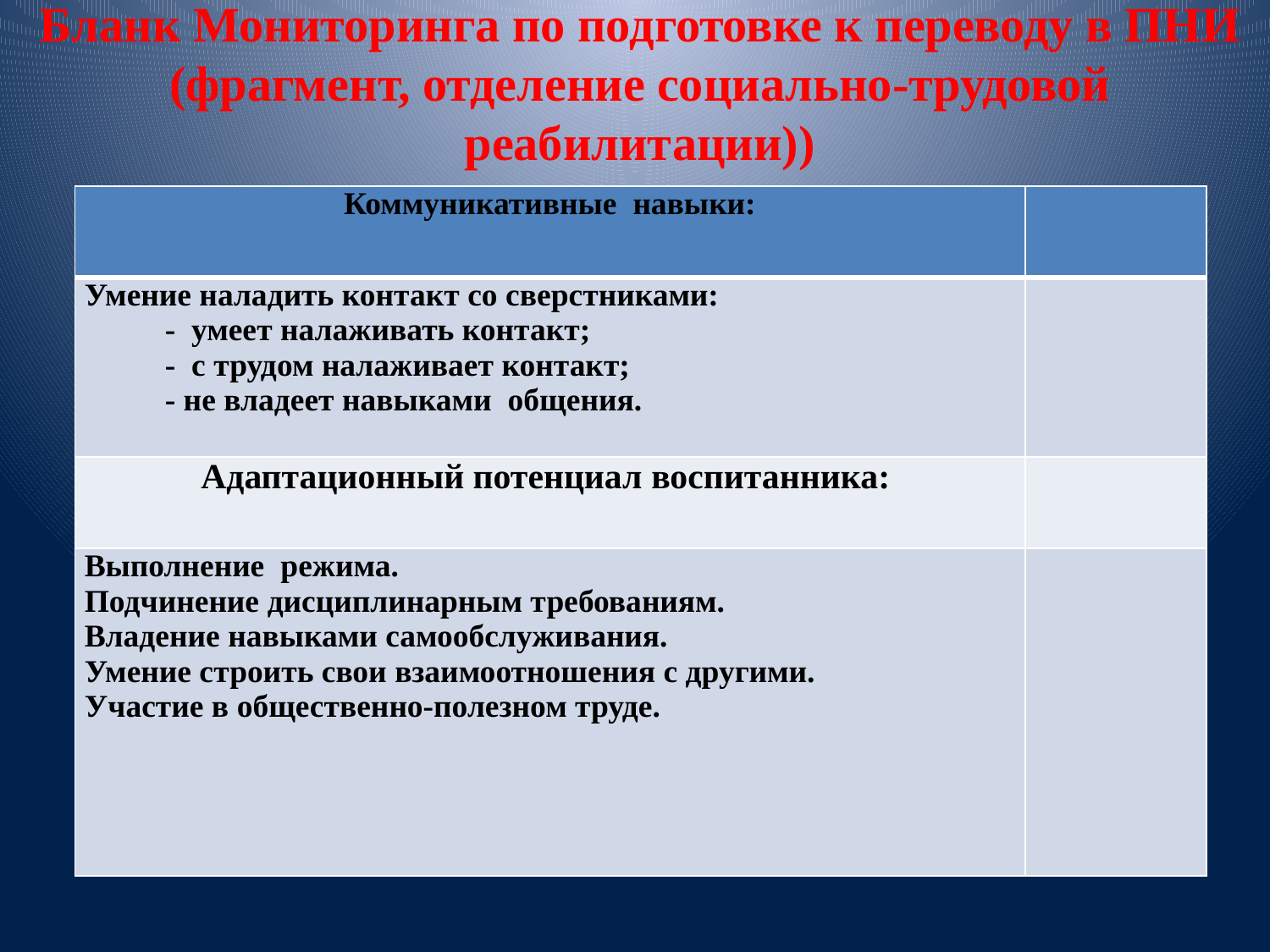

# Бланк Мониторинга по подготовке к переводу в ПНИ (фрагмент, отделение социально-трудовой реабилитации))
| Коммуникативные навыки: |  |
| --- | --- |
| Умение наладить контакт со сверстниками: - умеет налаживать контакт; - с трудом налаживает контакт; - не владеет навыками общения. |  |
| Адаптационный потенциал воспитанника: |  |
| Выполнение режима. Подчинение дисциплинарным требованиям. Владение навыками самообслуживания. Умение строить свои взаимоотношения с другими. Участие в общественно-полезном труде. |  |